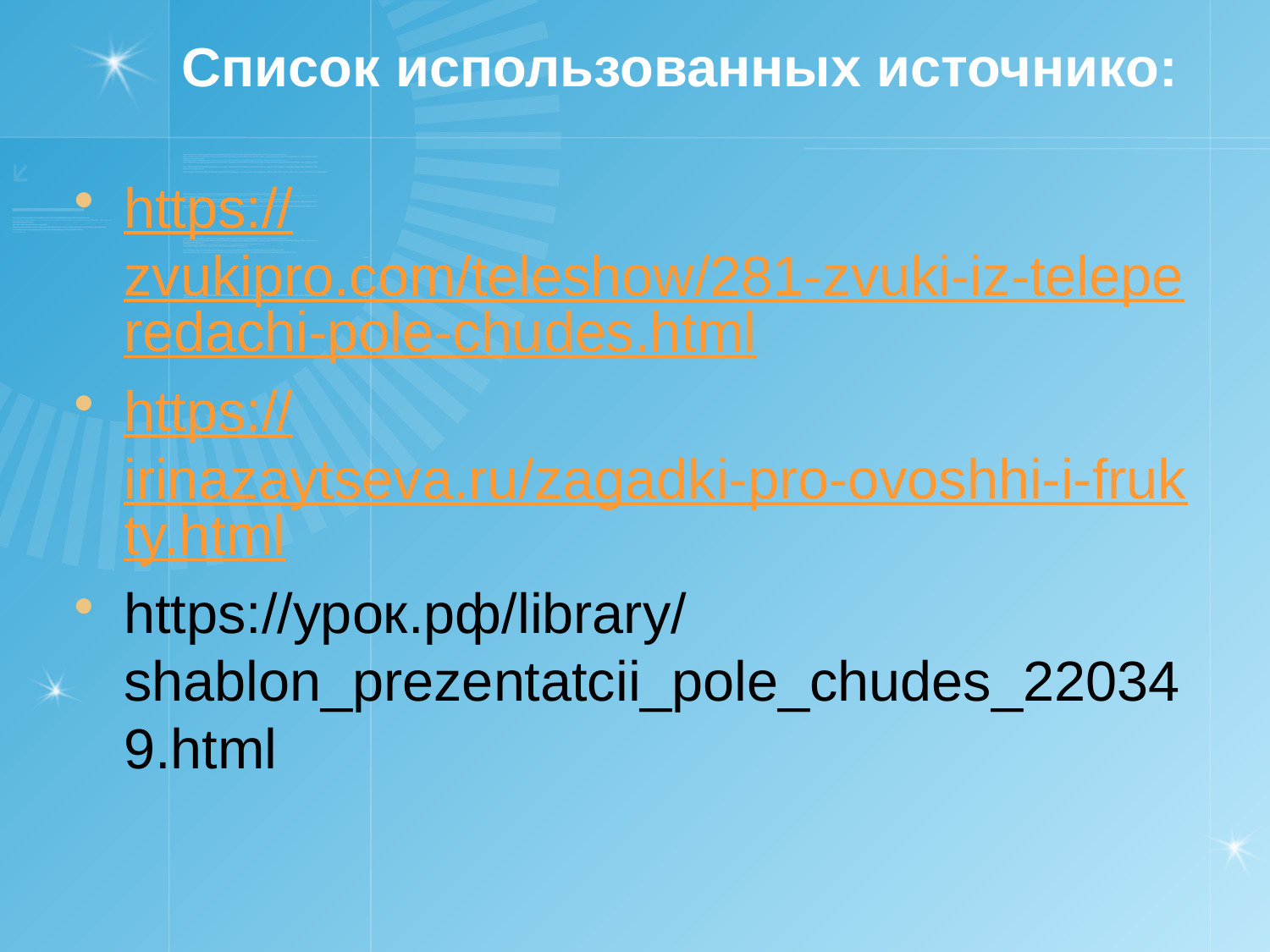

# Список использованных источнико:
https://zvukipro.com/teleshow/281-zvuki-iz-teleperedachi-pole-chudes.html
https://irinazaytseva.ru/zagadki-pro-ovoshhi-i-frukty.html
https://урок.рф/library/shablon_prezentatcii_pole_chudes_220349.html